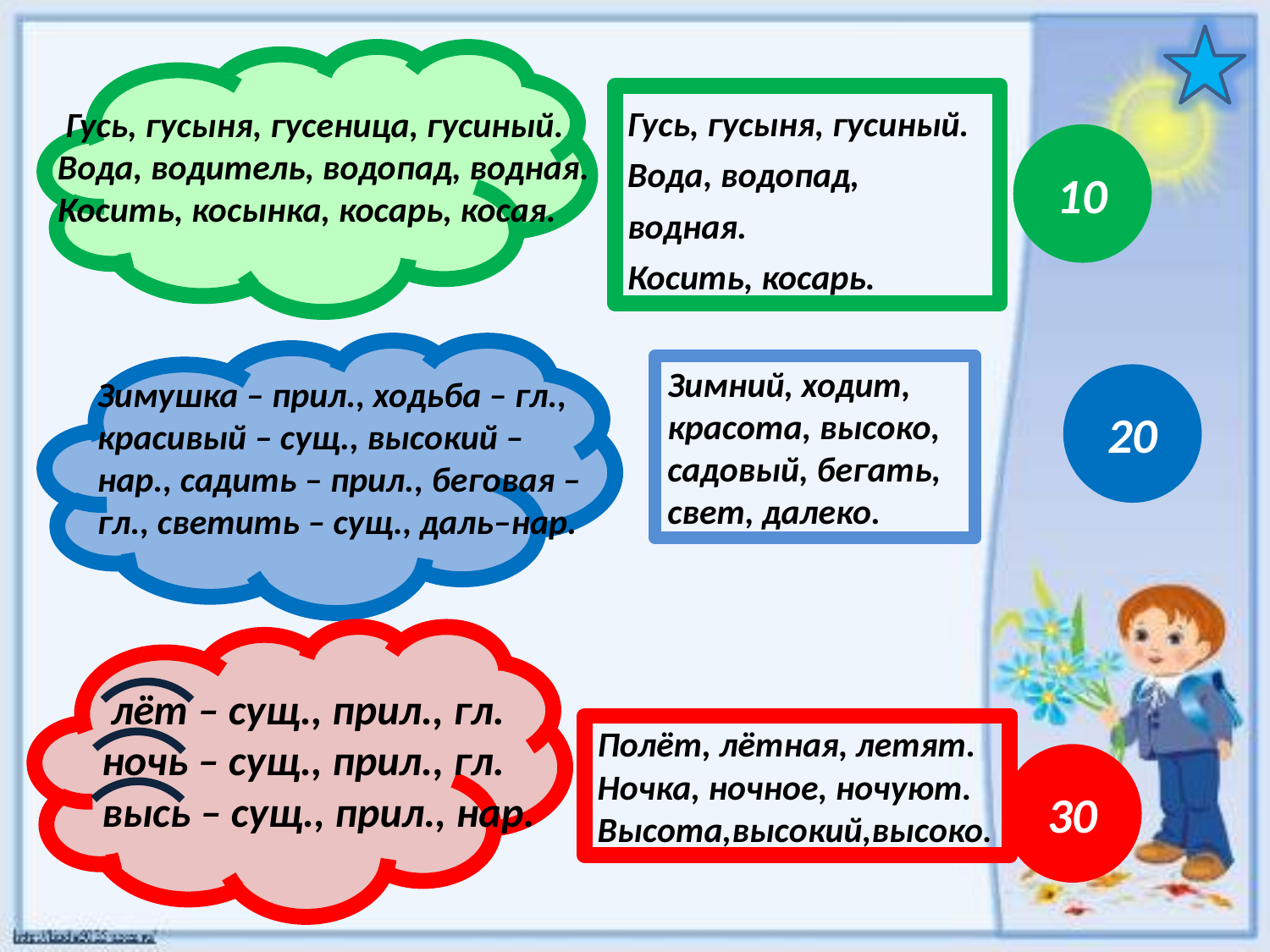

Гусь, гусыня, гусиный.
Вода, водопад, водная.
Косить, косарь.
 Гусь, гусыня, гусеница, гусиный.
Вода, водитель, водопад, водная.
Косить, косынка, косарь, косая.
10

Зимний, ходит, красота, высоко, садовый, бегать, свет, далеко.
Зимушка – прил., ходьба – гл., красивый – сущ., высокий – нар., садить – прил., беговая – гл., светить – сущ., даль–нар.
20

 лёт – сущ., прил., гл.
ночь – сущ., прил., гл.
высь – сущ., прил., нар.

Полёт, лётная, летят.
Ночка, ночное, ночуют.
Высота,высокий,высоко.
30